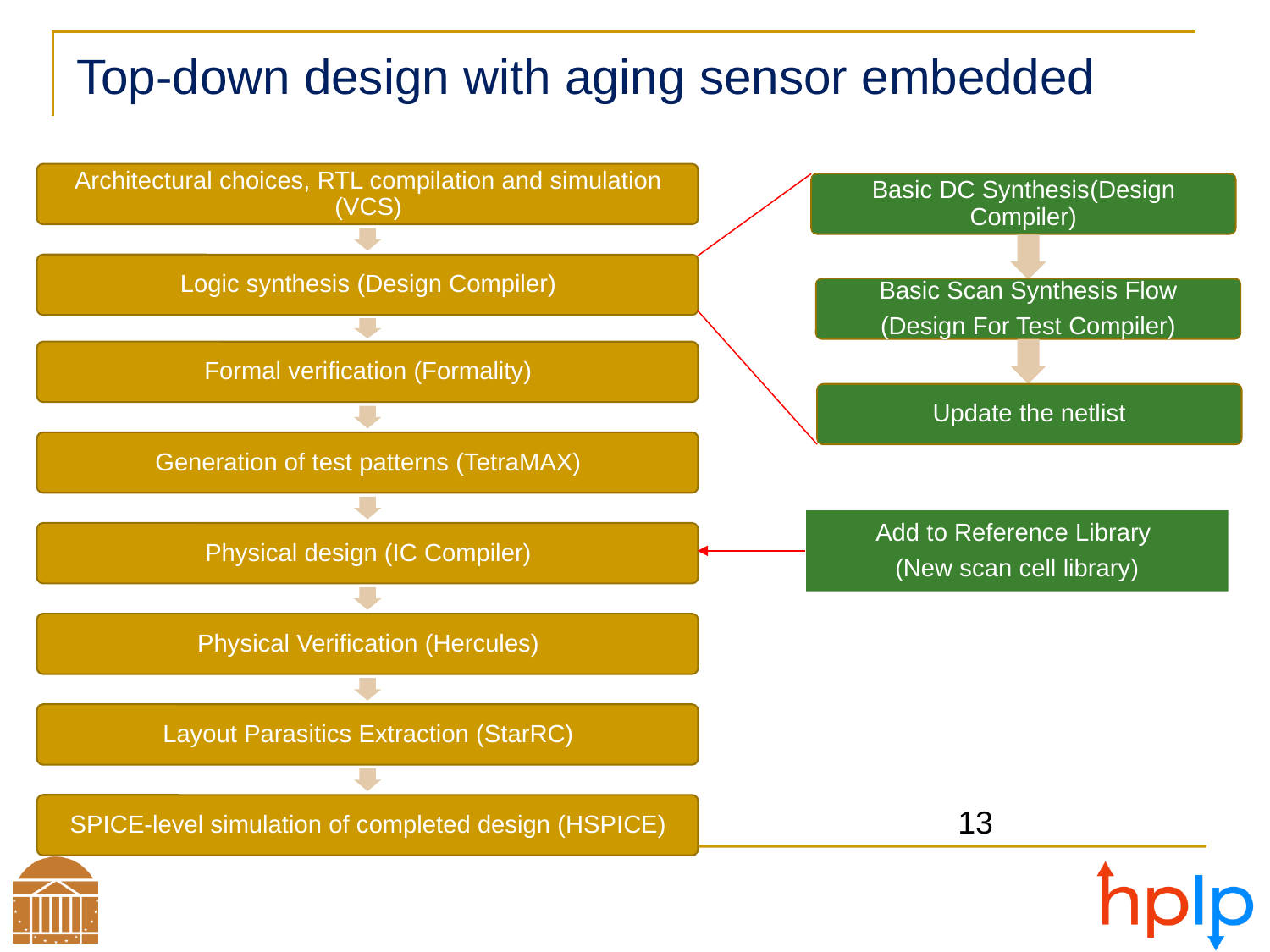

# Top-down design with aging sensor embedded
Architectural choices, RTL compilation and simulation
(VCS)

Logic synthesis (Design Compiler)

Formal verification (Formality)

Generation of test patterns (TetraMAX)

Physical design (IC Compiler)

Physical Verification (Hercules)

Layout Parasitics Extraction (StarRC)

SPICE-level simulation of completed design (HSPICE)

Basic DC Synthesis(Design Compiler)

Basic Scan Synthesis Flow
(Design For Test Compiler)

Update the netlist
Add to Reference Library
(New scan cell library)
13